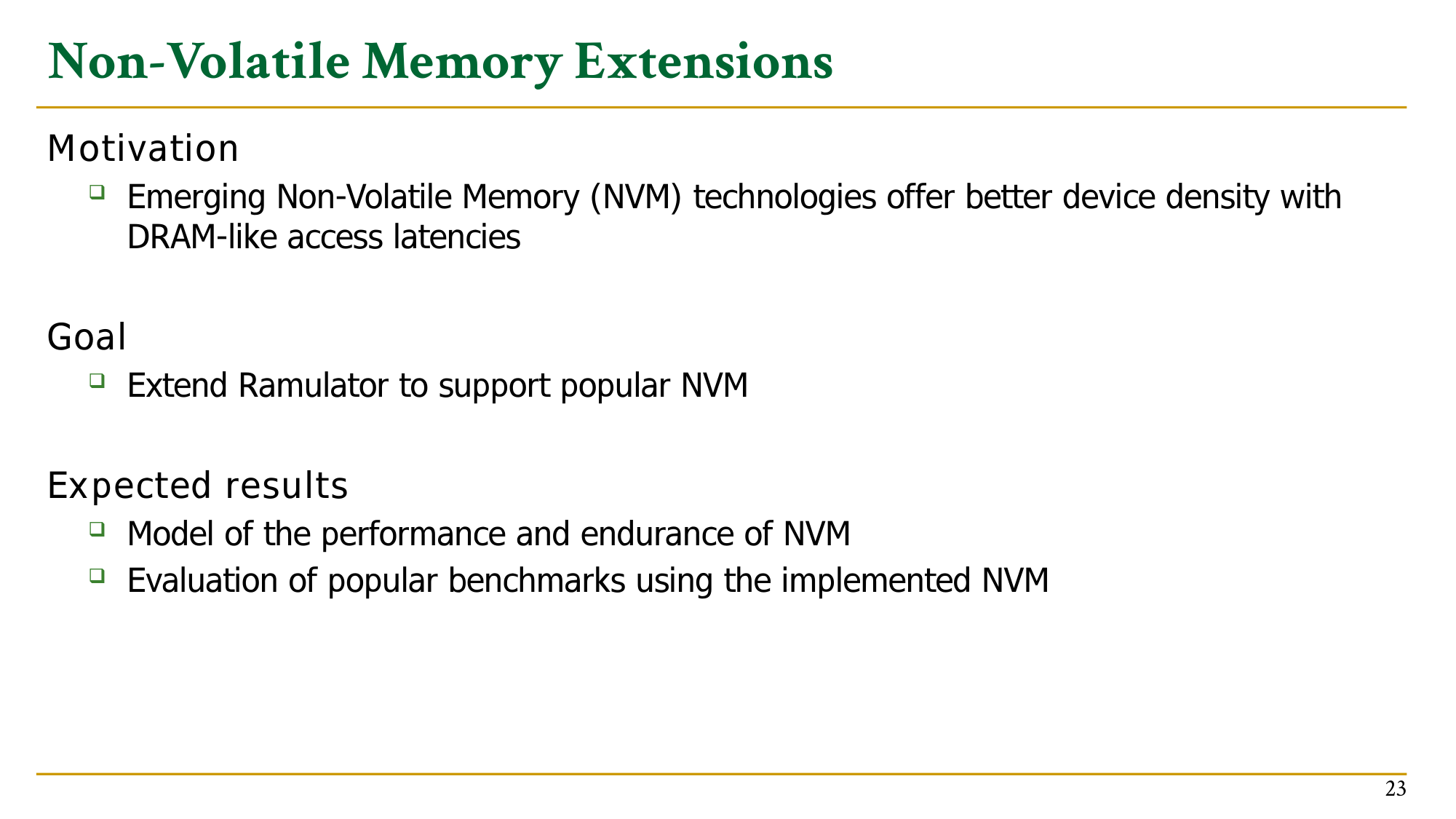

# Non-Volatile Memory Extensions
Motivation
Emerging Non-Volatile Memory (NVM) technologies offer better device density with DRAM-like access latencies

Goal
Extend Ramulator to support popular NVM

Expected results
Model of the performance and endurance of NVM
Evaluation of popular benchmarks using the implemented NVM
23